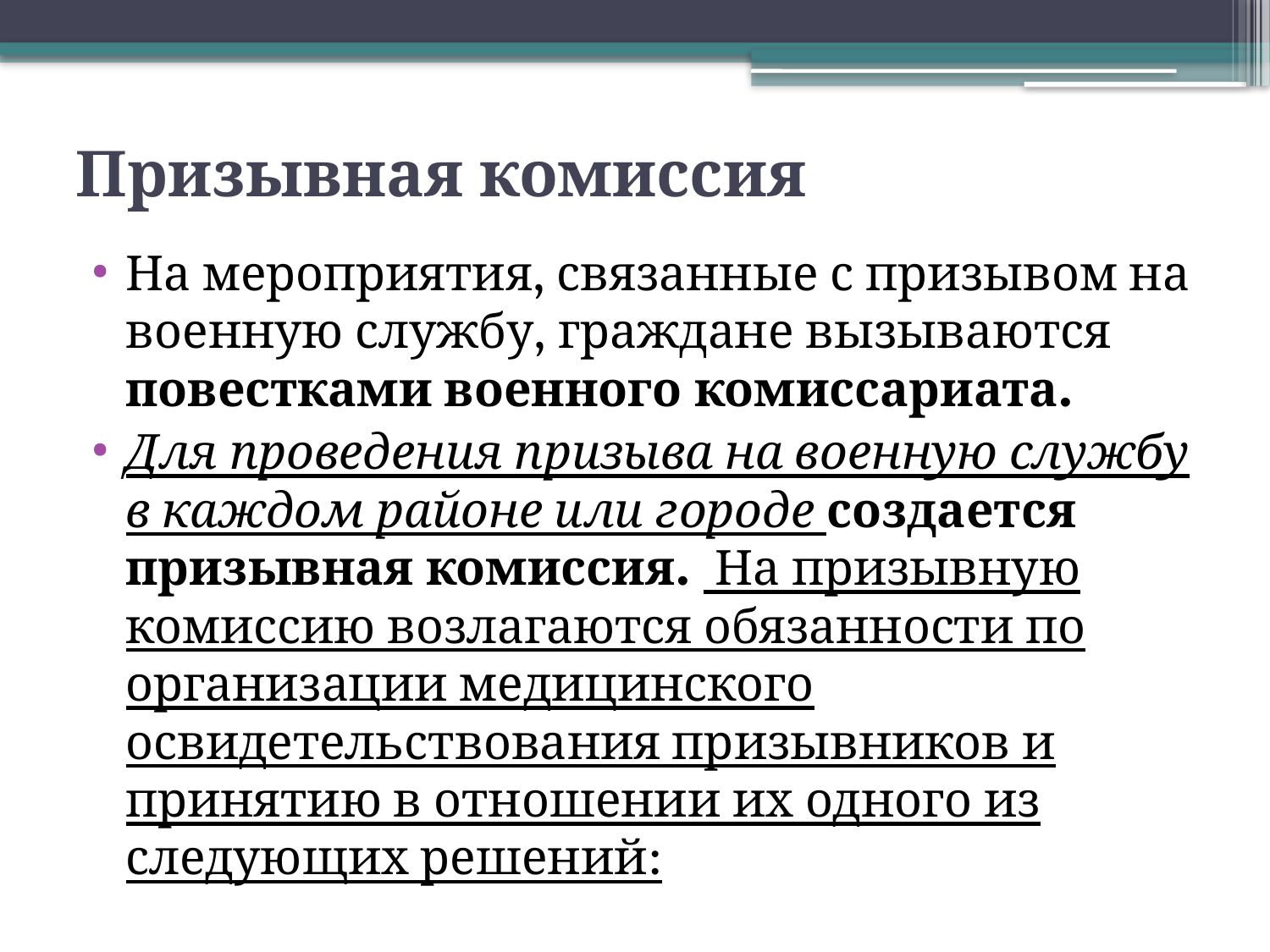

# Призывная комиссия
На мероприятия, связанные с призывом на военную службу, граждане вызываются повестками военного комиссариата.
Для проведения призыва на военную службу в каждом районе или городе создается призывная комиссия.  На призывную комиссию возлагаются обязанности по организации медицинского освидетельствования призывников и принятию в отношении их одного из следующих решений: